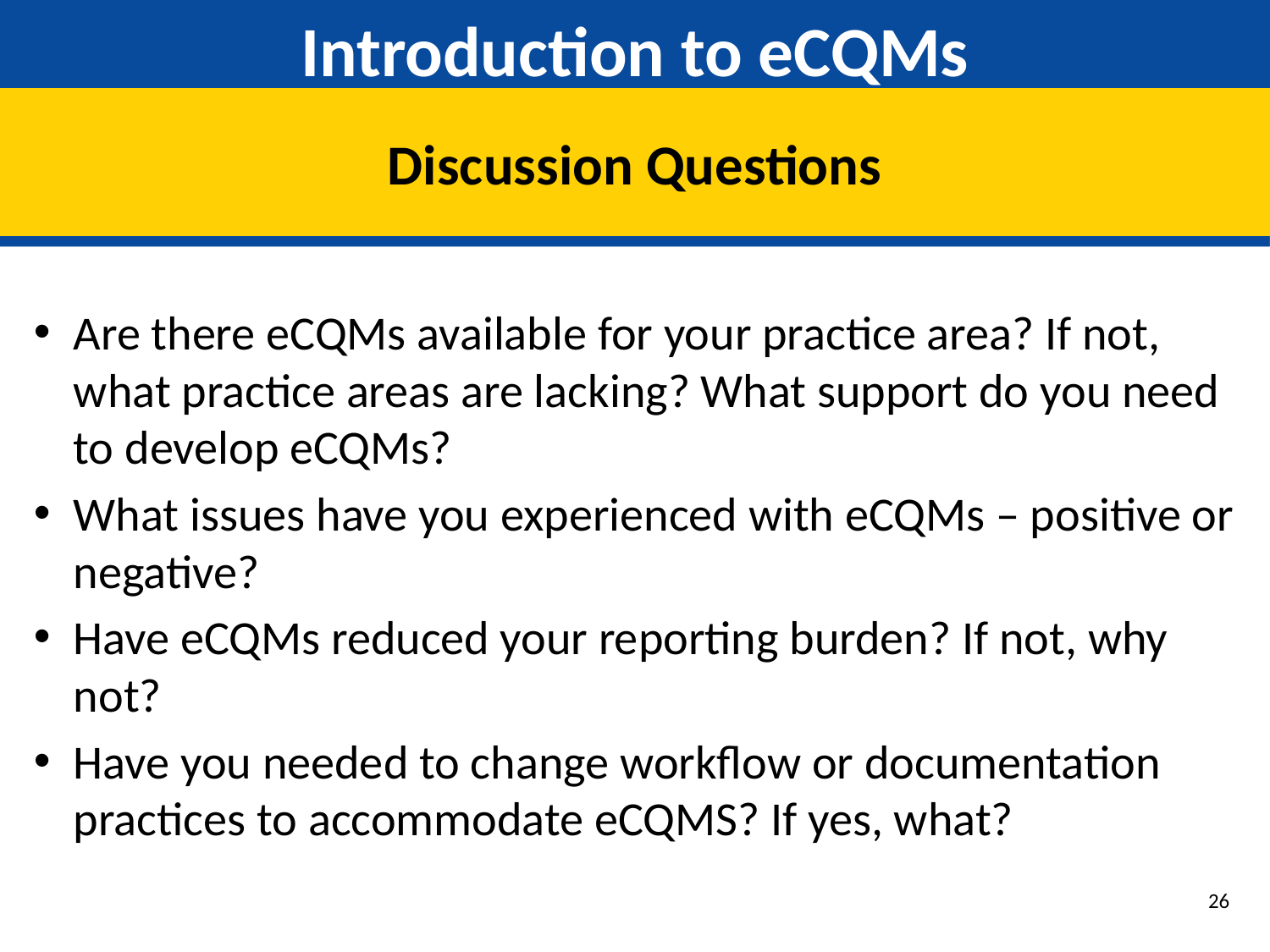

# Introduction to eCQMs
Discussion Questions
Are there eCQMs available for your practice area? If not, what practice areas are lacking? What support do you need to develop eCQMs?
What issues have you experienced with eCQMs – positive or negative?
Have eCQMs reduced your reporting burden? If not, why not?
Have you needed to change workflow or documentation practices to accommodate eCQMS? If yes, what?